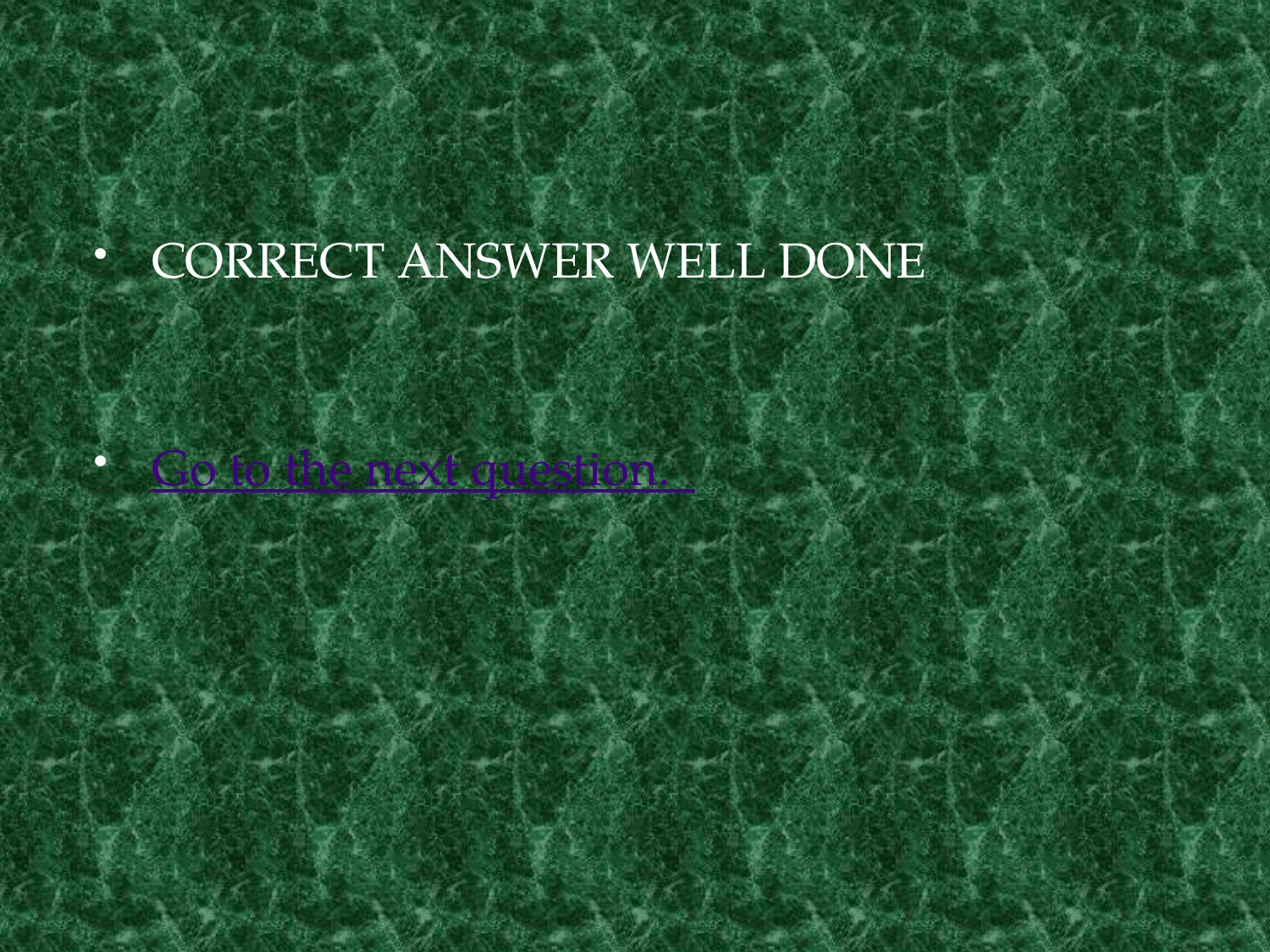

CORRECT ANSWER WELL DONE

Go to the next question.